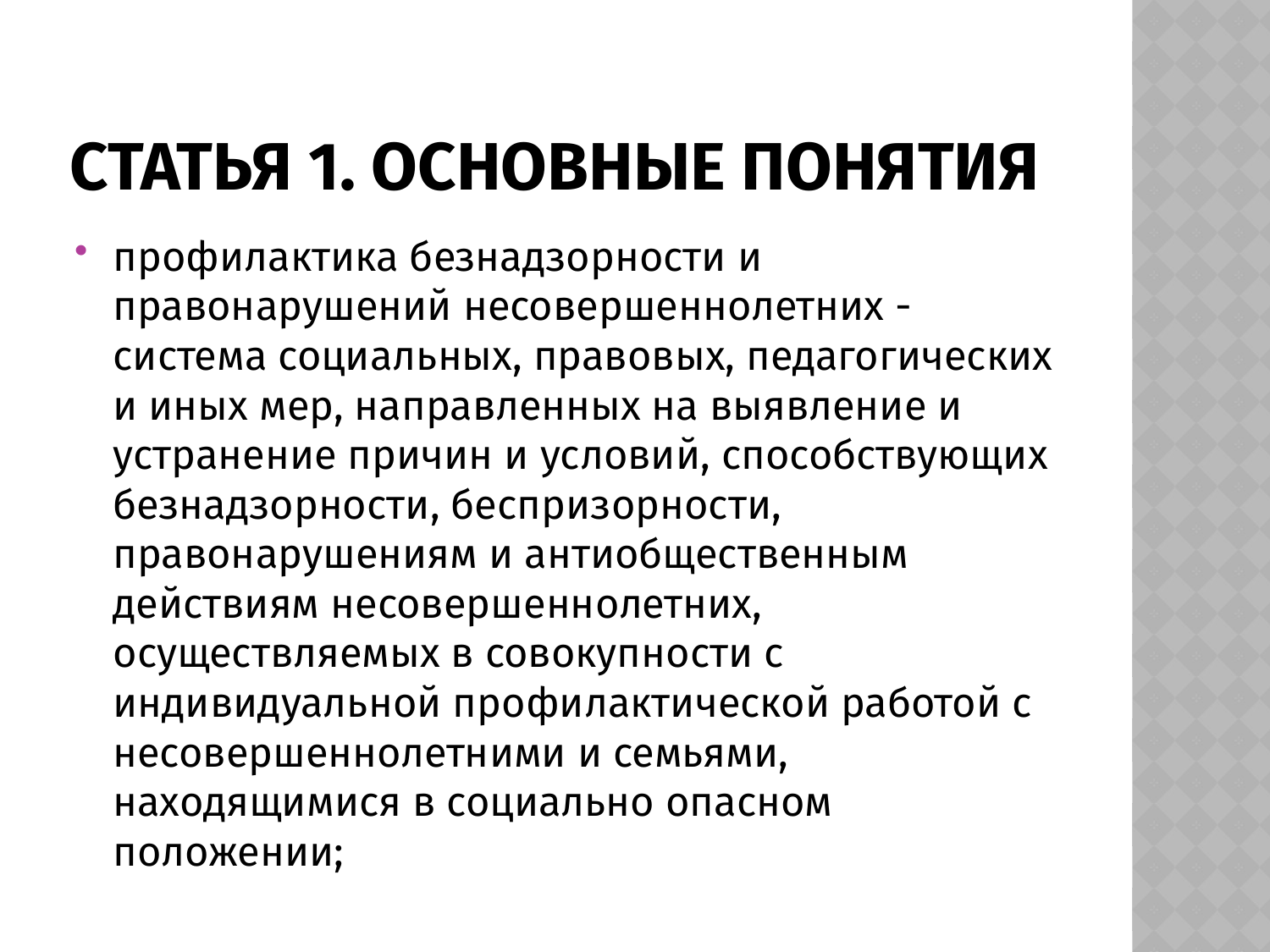

# Статья 1. Основные понятия
профилактика безнадзорности и правонарушений несовершеннолетних - система социальных, правовых, педагогических и иных мер, направленных на выявление и устранение причин и условий, способствующих безнадзорности, беспризорности, правонарушениям и антиобщественным действиям несовершеннолетних, осуществляемых в совокупности с индивидуальной профилактической работой с несовершеннолетними и семьями, находящимися в социально опасном положении;